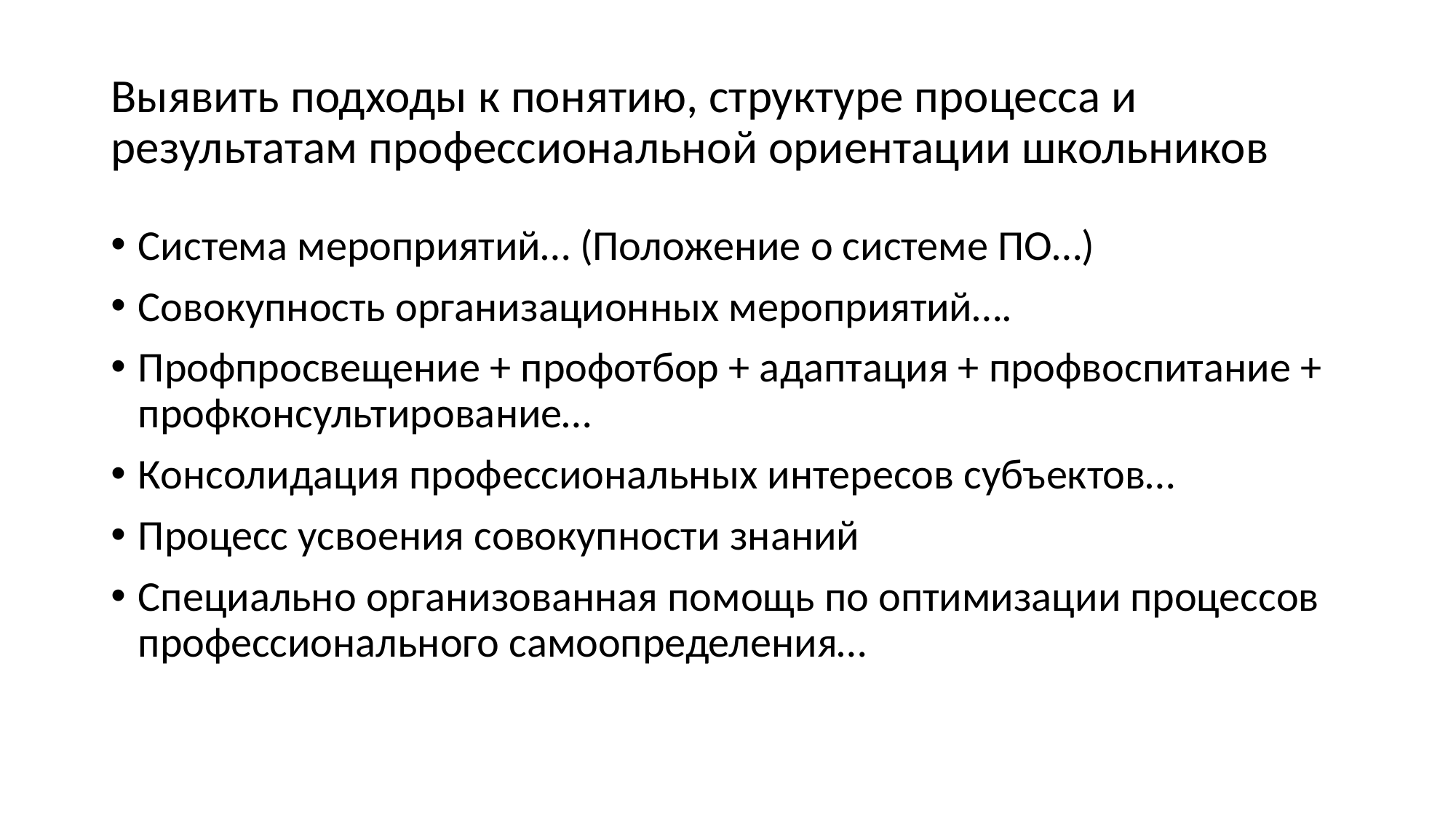

# Выявить подходы к понятию, структуре процесса и результатам профессиональной ориентации школьников
Система мероприятий… (Положение о системе ПО…)
Совокупность организационных мероприятий….
Профпросвещение + профотбор + адаптация + профвоспитание + профконсультирование…
Консолидация профессиональных интересов субъектов…
Процесс усвоения совокупности знаний
Специально организованная помощь по оптимизации процессов профессионального самоопределения…